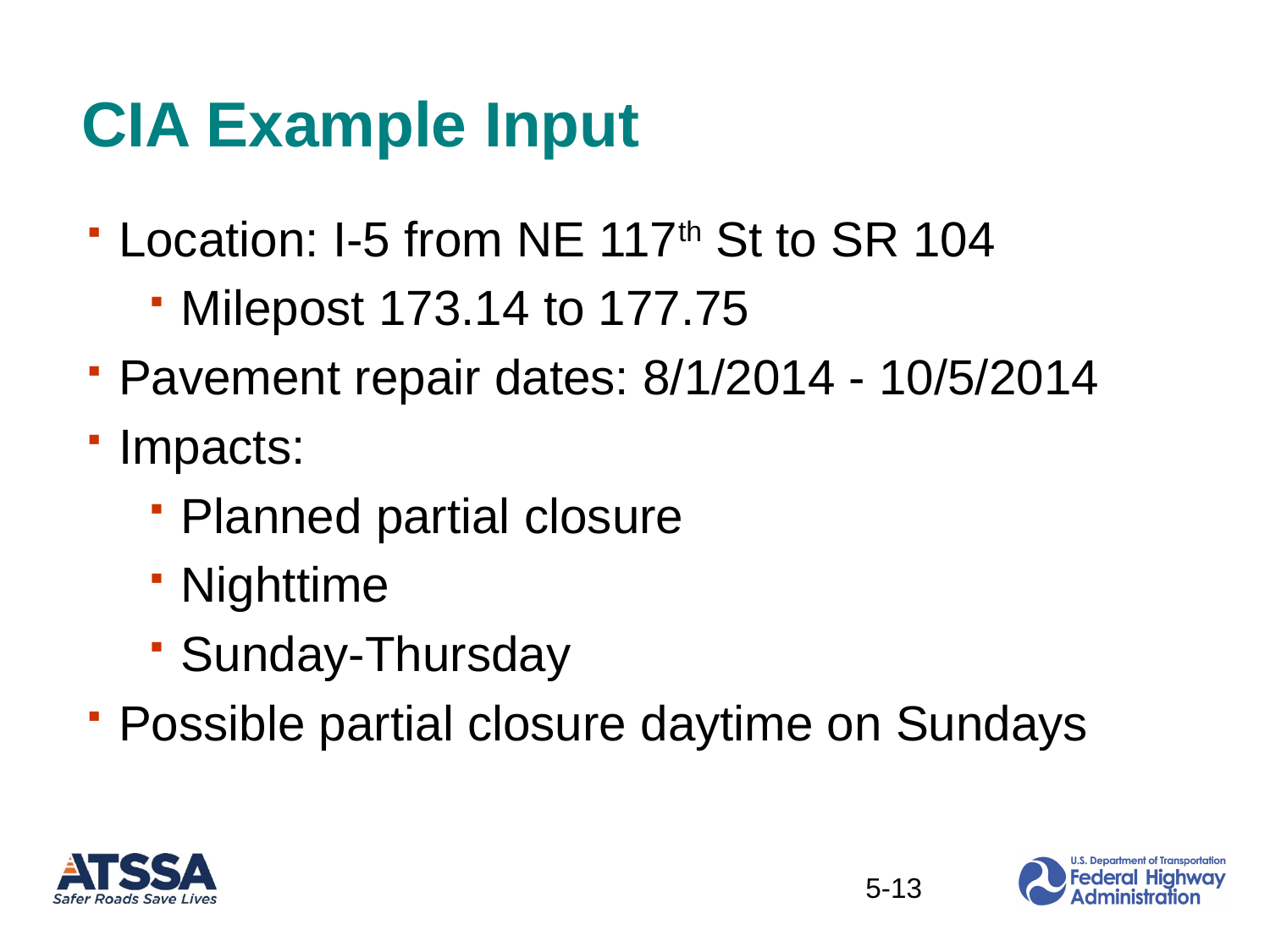

# CIA Example Input
Location: I-5 from NE 117th St to SR 104
Milepost 173.14 to 177.75
Pavement repair dates: 8/1/2014 - 10/5/2014
Impacts:
Planned partial closure
Nighttime
Sunday-Thursday
Possible partial closure daytime on Sundays